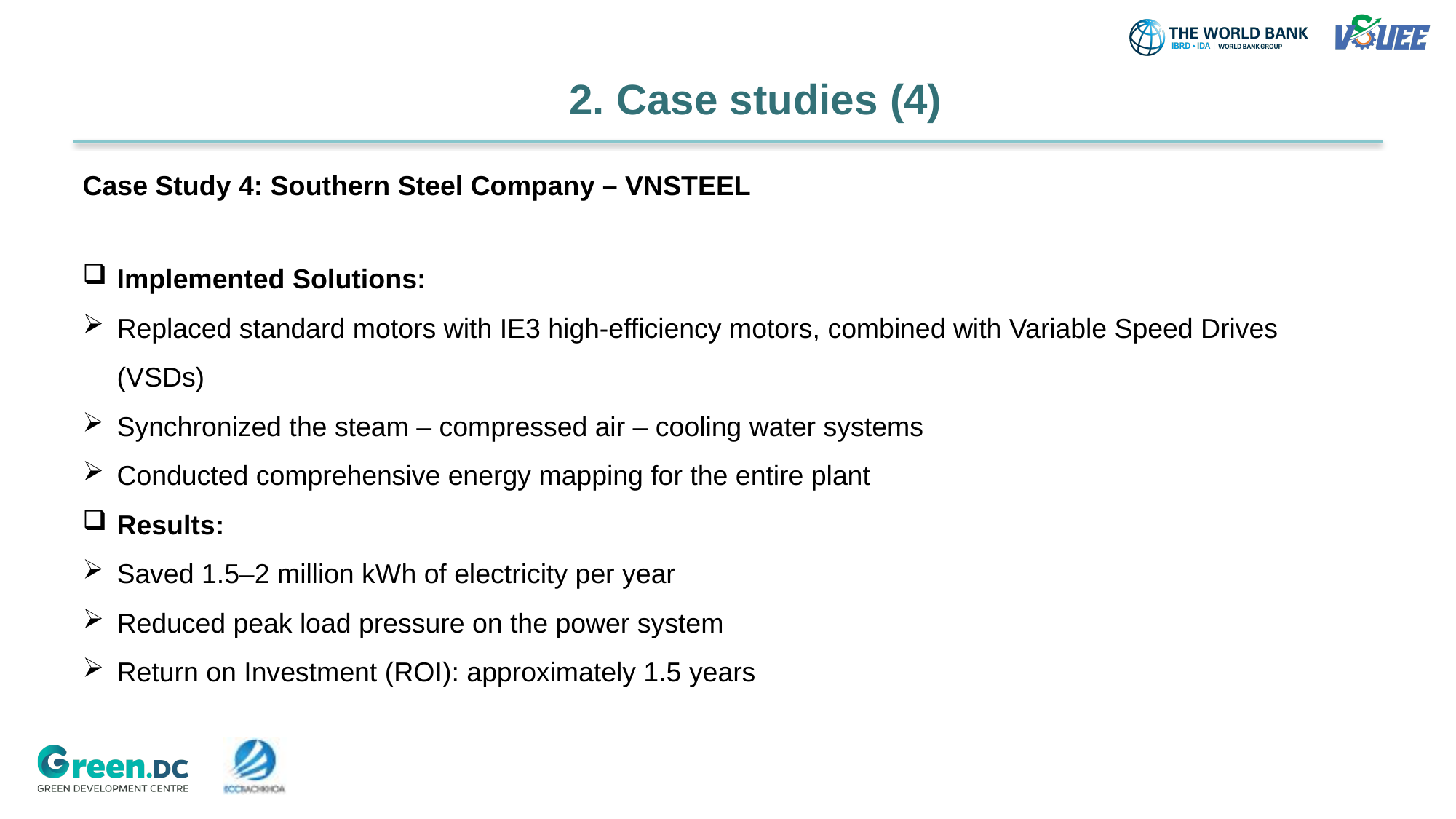

2. Case studies (4)
Case Study 4: Southern Steel Company – VNSTEEL
Implemented Solutions:
Replaced standard motors with IE3 high-efficiency motors, combined with Variable Speed Drives (VSDs)
Synchronized the steam – compressed air – cooling water systems
Conducted comprehensive energy mapping for the entire plant
Results:
Saved 1.5–2 million kWh of electricity per year
Reduced peak load pressure on the power system
Return on Investment (ROI): approximately 1.5 years